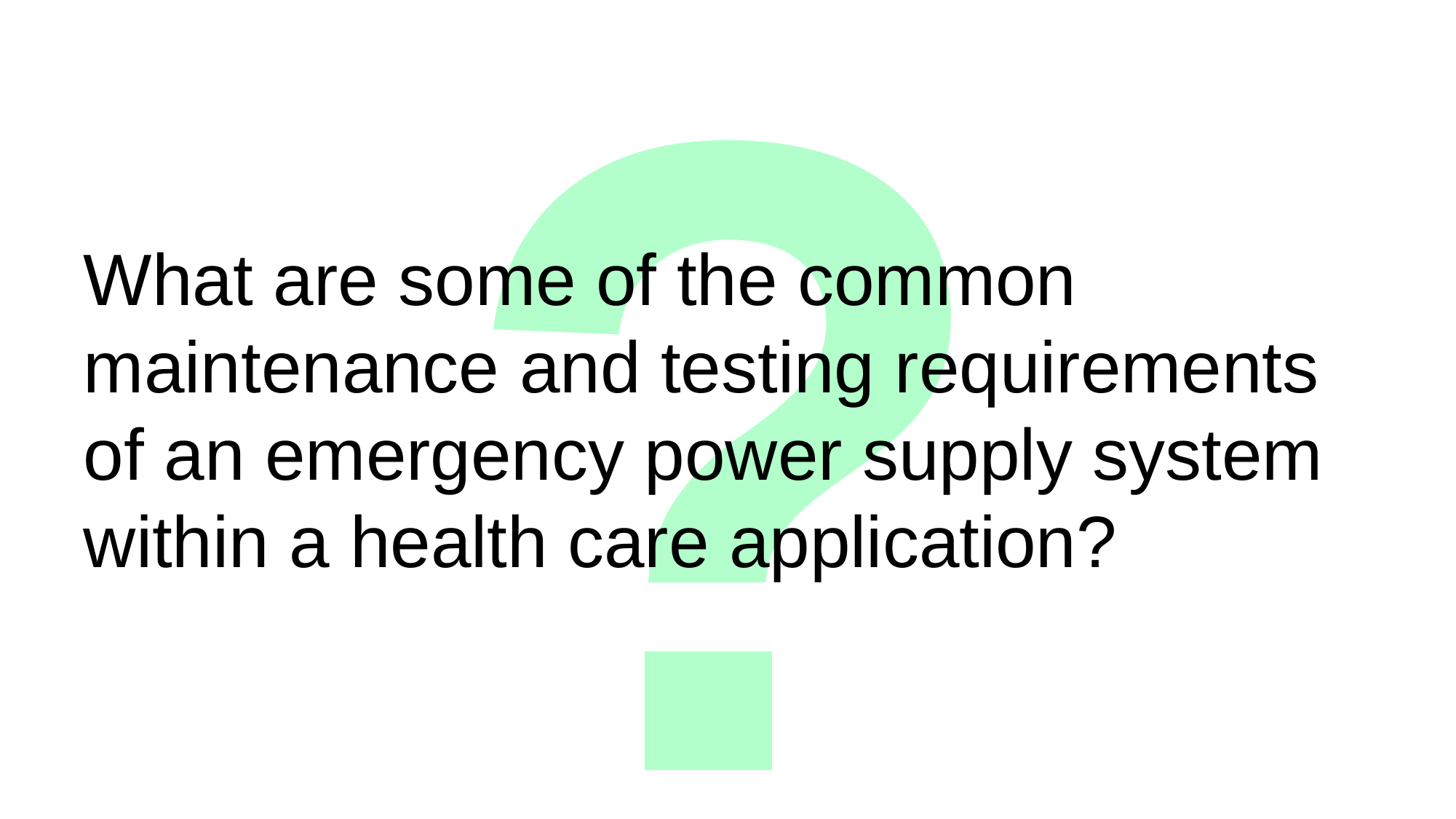

?
What are some of the common maintenance and testing requirements of an emergency power supply system within a health care application?